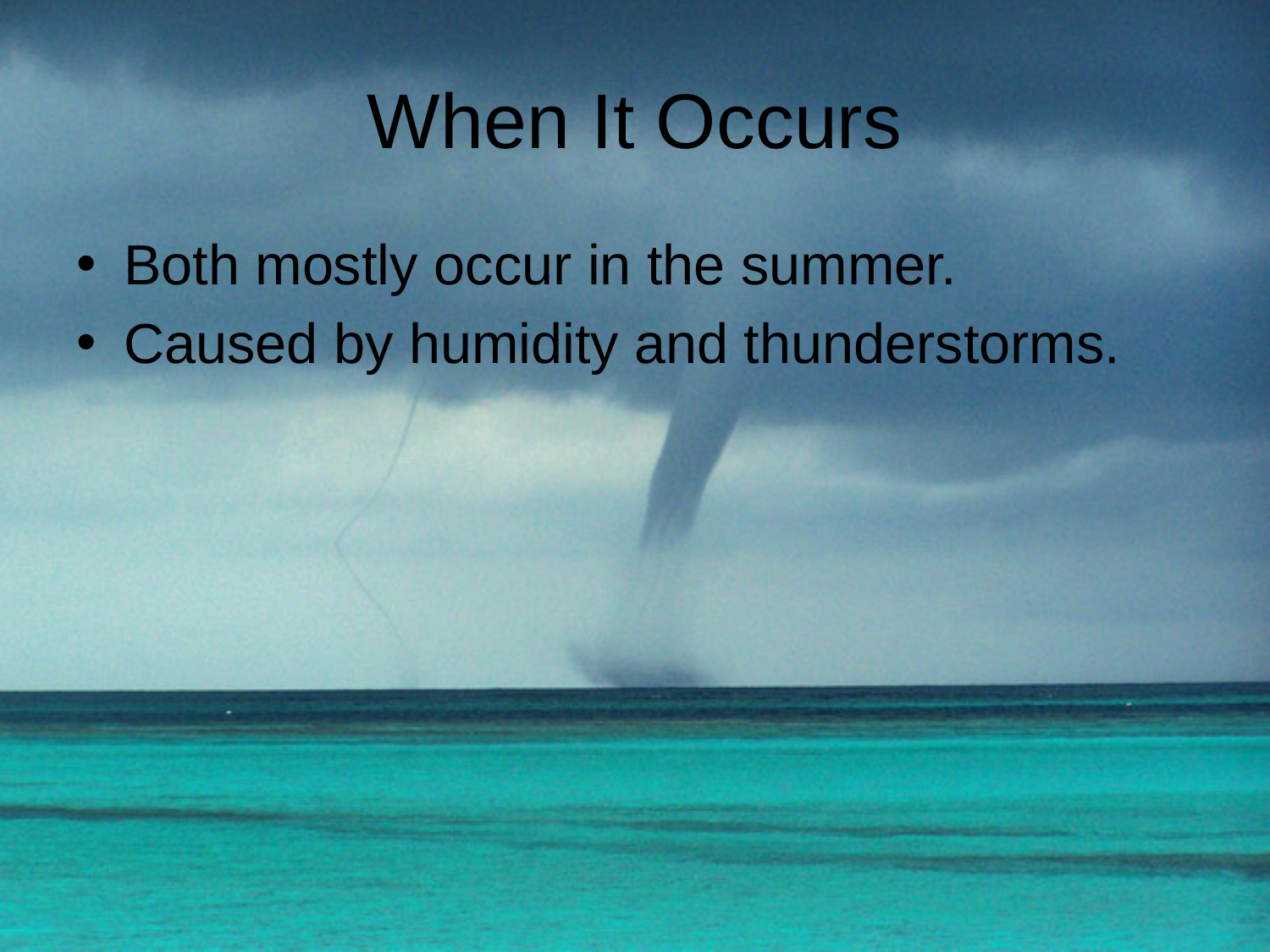

# When It Occurs
Both mostly occur in the summer.
Caused by humidity and thunderstorms.